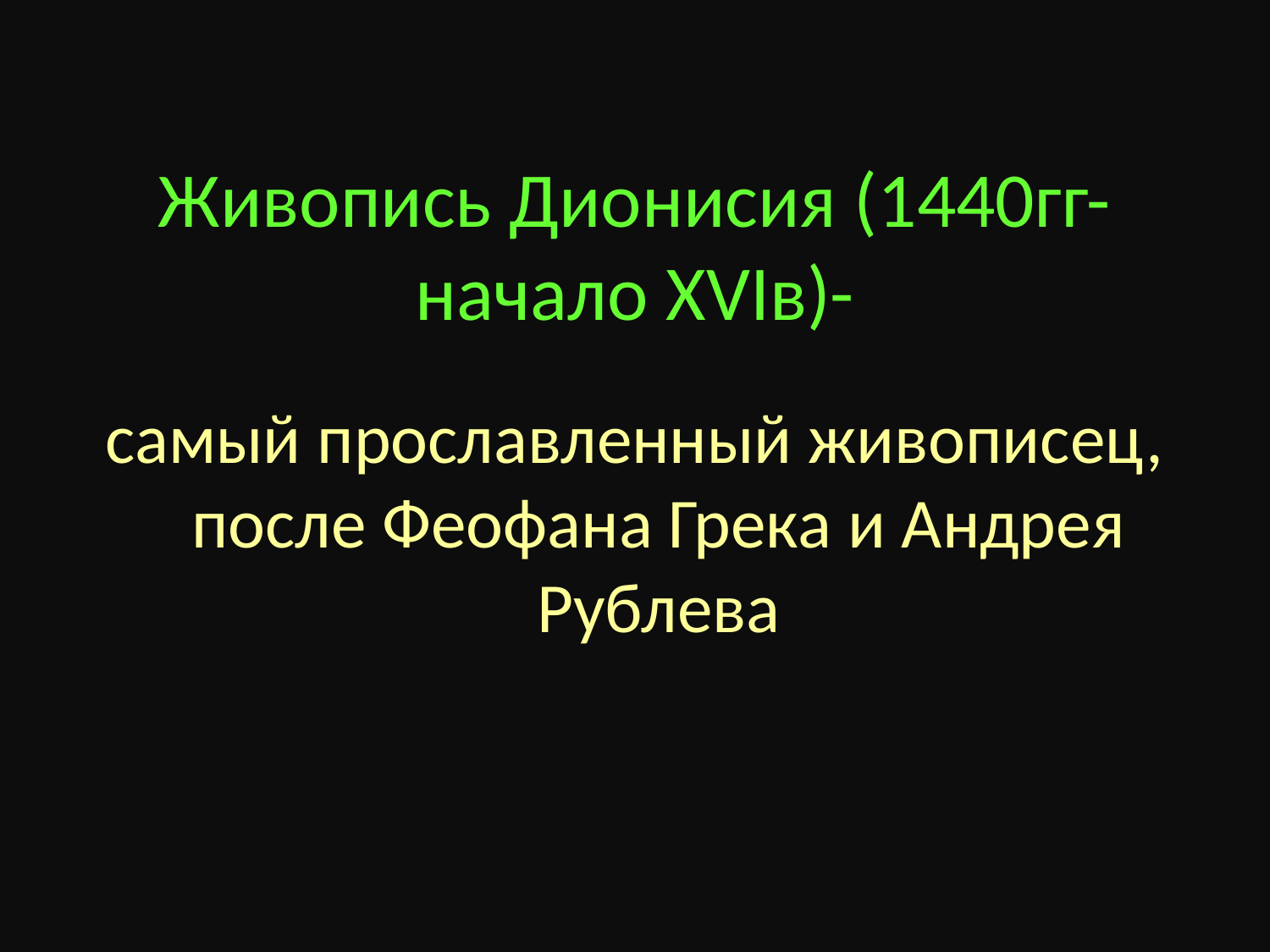

# Живопись Дионисия (1440гг- начало XVIв)-
самый прославленный живописец, после Феофана Грека и Андрея Рублева